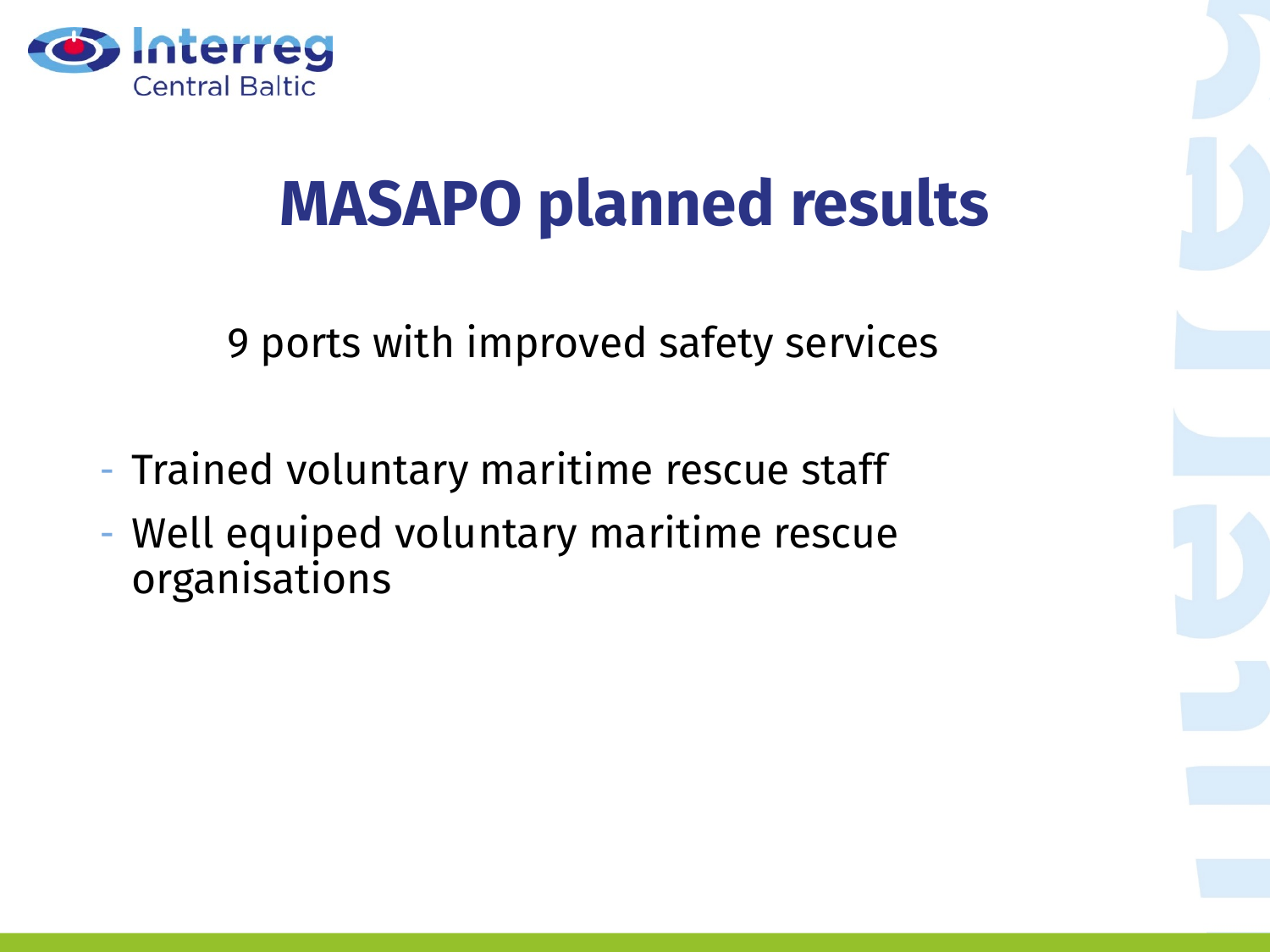

# MASAPO planned results
	9 ports with improved safety services

Trained voluntary maritime rescue staff
Well equiped voluntary maritime rescue organisations